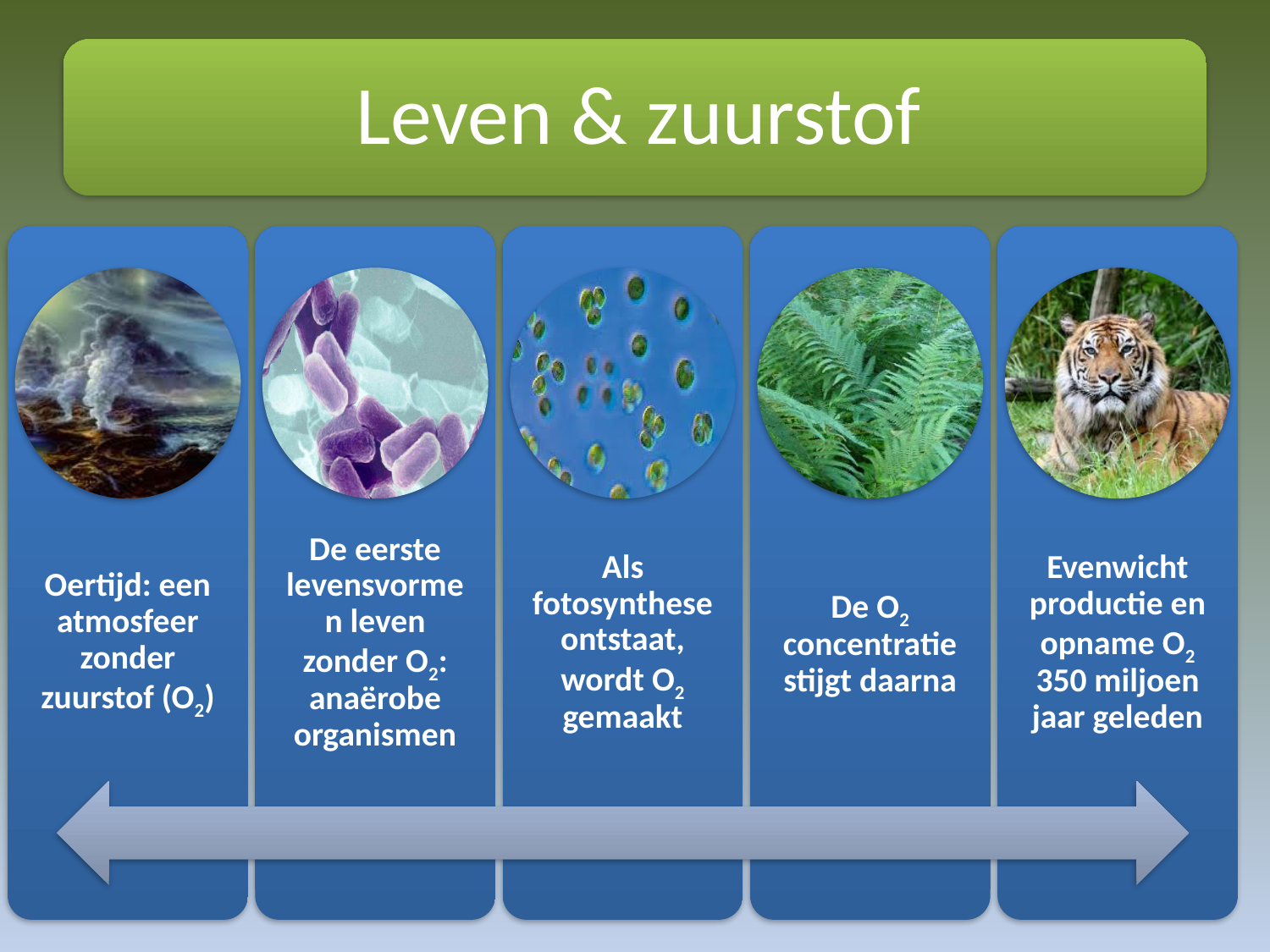

Leven & zuurstof
Oertijd: een atmosfeer zonder zuurstof (O2)
De eerste levensvormen leven zonder O2: anaërobe organismen
Als fotosynthese ontstaat, wordt O2 gemaakt
De O2 concentratie stijgt daarna
Evenwicht productie en opname O2 350 miljoen jaar geleden